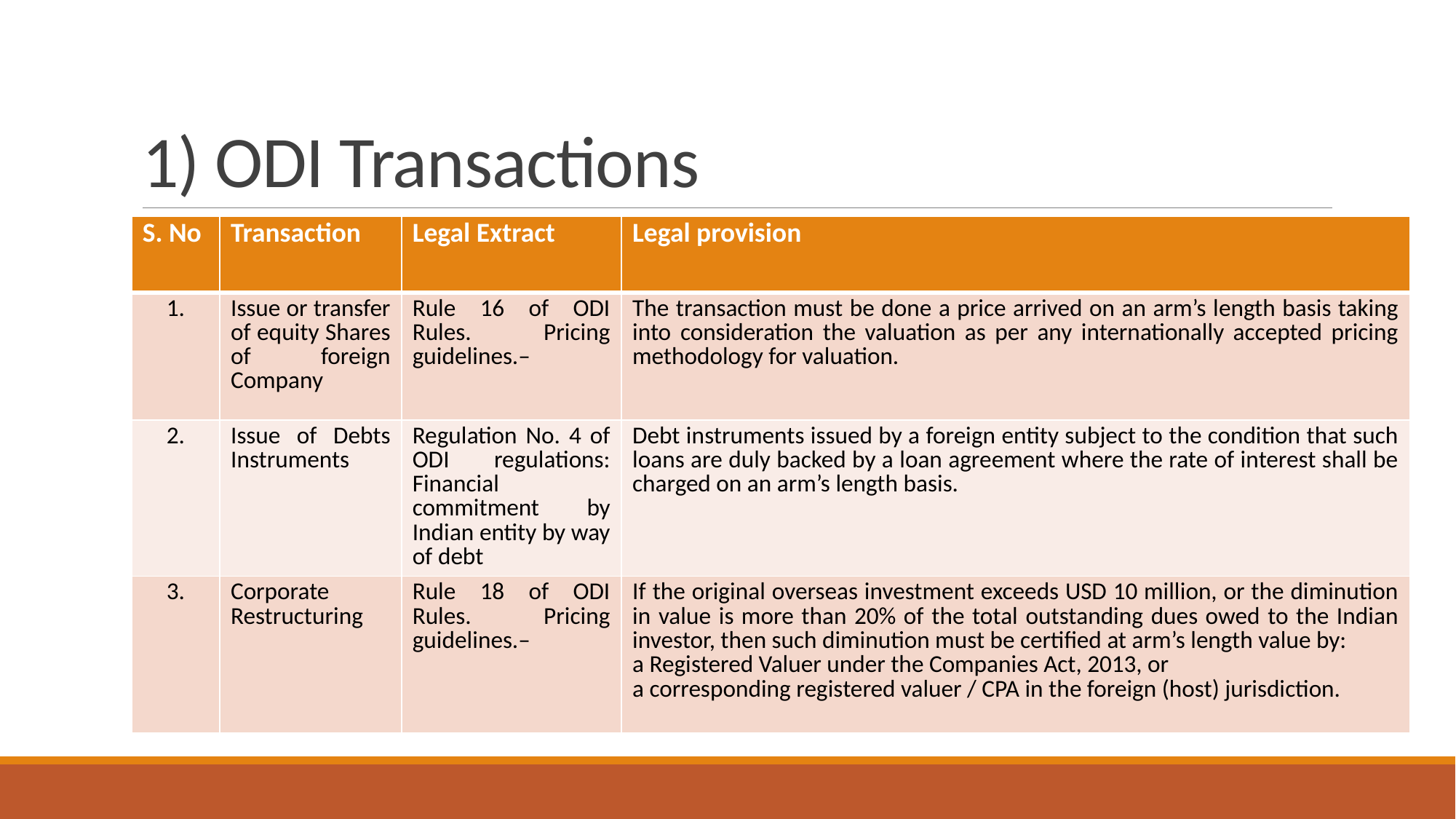

# 1) ODI Transactions
| S. No | Transaction | Legal Extract | Legal provision |
| --- | --- | --- | --- |
| 1. | Issue or transfer of equity Shares of foreign Company | Rule 16 of ODI Rules. Pricing guidelines.– | The transaction must be done a price arrived on an arm’s length basis taking into consideration the valuation as per any internationally accepted pricing methodology for valuation. |
| 2. | Issue of Debts Instruments | Regulation No. 4 of ODI regulations: Financial commitment by Indian entity by way of debt | Debt instruments issued by a foreign entity subject to the condition that such loans are duly backed by a loan agreement where the rate of interest shall be charged on an arm’s length basis. |
| 3. | Corporate Restructuring | Rule 18 of ODI Rules. Pricing guidelines.– | If the original overseas investment exceeds USD 10 million, or the diminution in value is more than 20% of the total outstanding dues owed to the Indian investor, then such diminution must be certified at arm’s length value by: a Registered Valuer under the Companies Act, 2013, or a corresponding registered valuer / CPA in the foreign (host) jurisdiction. |